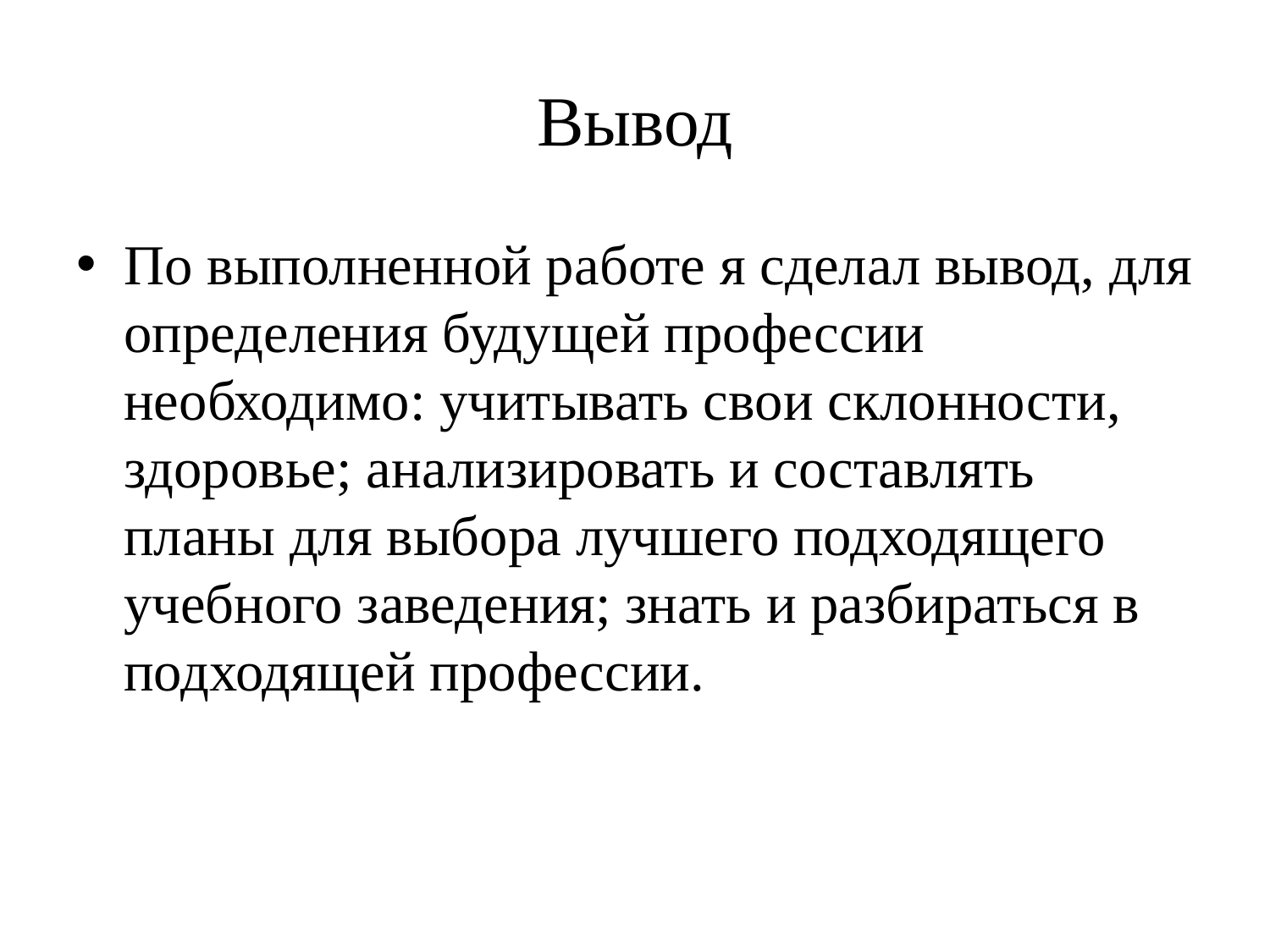

# Вывод
По выполненной работе я сделал вывод, для определения будущей профессии необходимо: учитывать свои склонности, здоровье; анализировать и составлять планы для выбора лучшего подходящего учебного заведения; знать и разбираться в подходящей профессии.